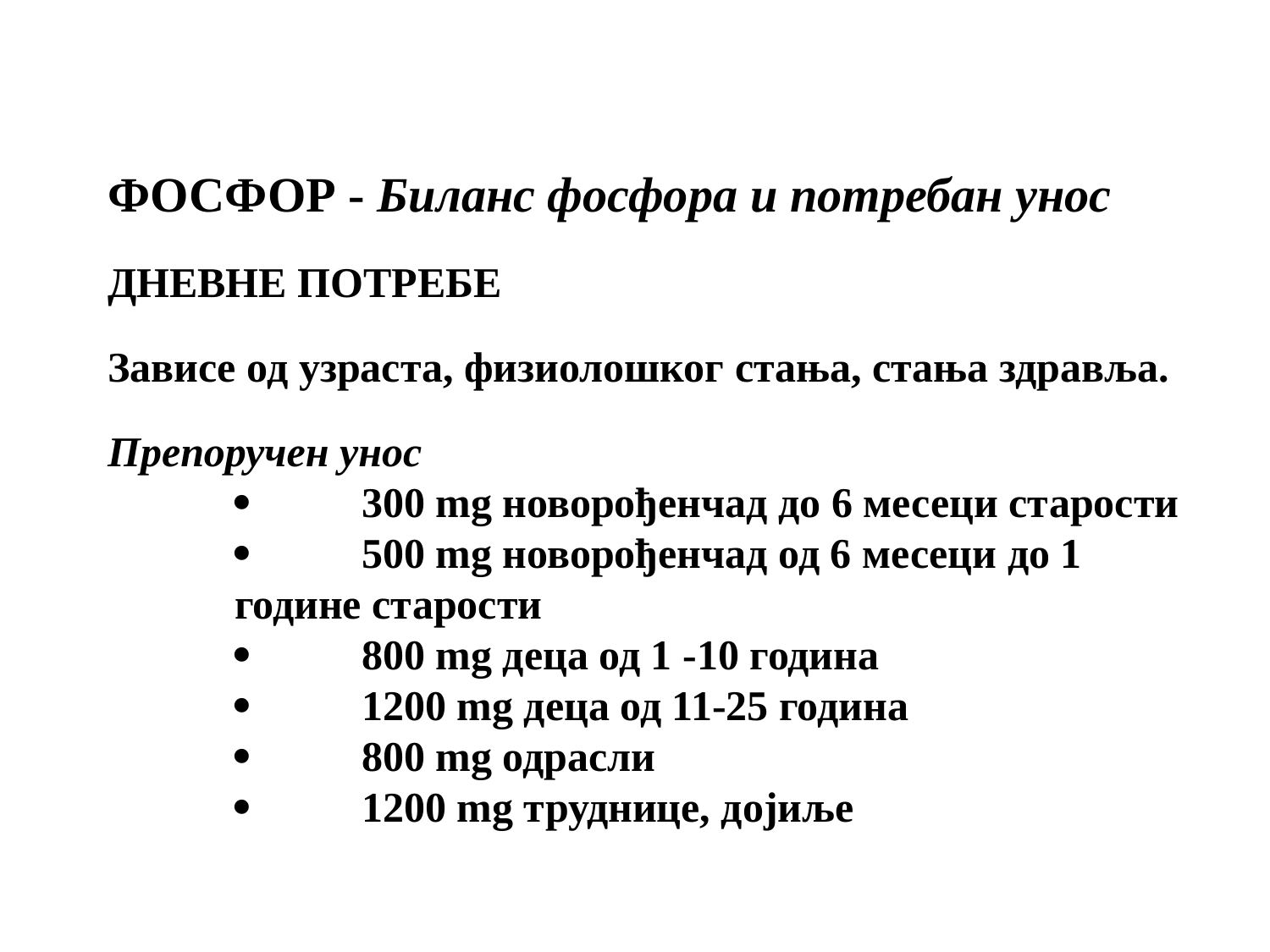

ФОСФОР - Биланс фосфора и потребан унос

ДНЕВНЕ ПОТРЕБЕ

Зависе од узраста, физиолошког стања, стања здравља.

Препоручен унос
•	300 mg новорођенчад до 6 месеци старости
•	500 mg новорођенчад од 6 месеци до 1 године старости
•	800 mg деца од 1 -10 година
•	1200 mg деца од 11-25 година
•	800 mg одрасли
•	1200 mg труднице, дојиље